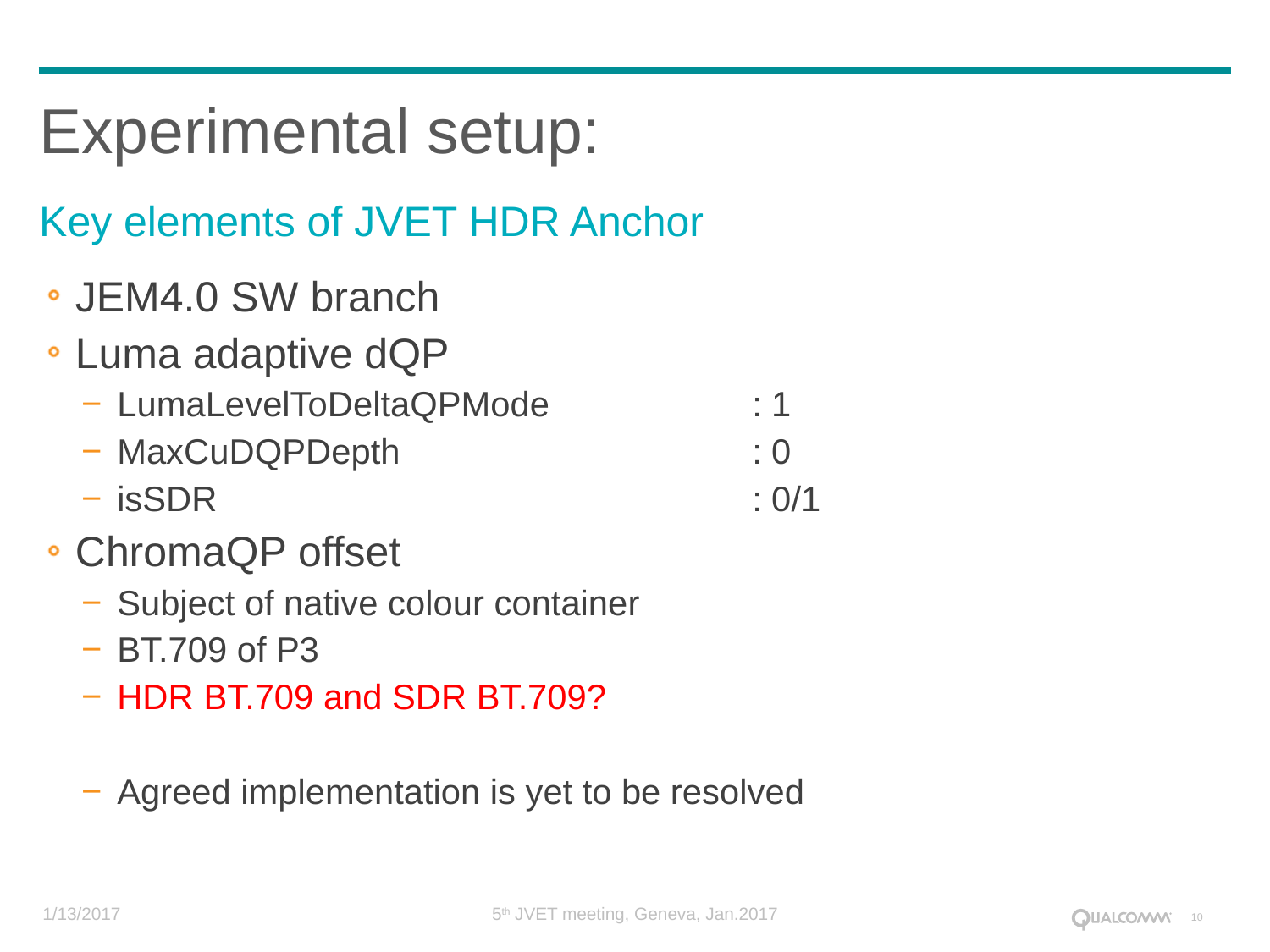

# Experimental setup:
Key elements of JVET HDR Anchor
JEM4.0 SW branch
Luma adaptive dQP
LumaLevelToDeltaQPMode        	: 1
MaxCuDQPDepth                 		: 0
isSDR                         			: 0/1
ChromaQP offset
Subject of native colour container
BT.709 of P3
HDR BT.709 and SDR BT.709?

Agreed implementation is yet to be resolved